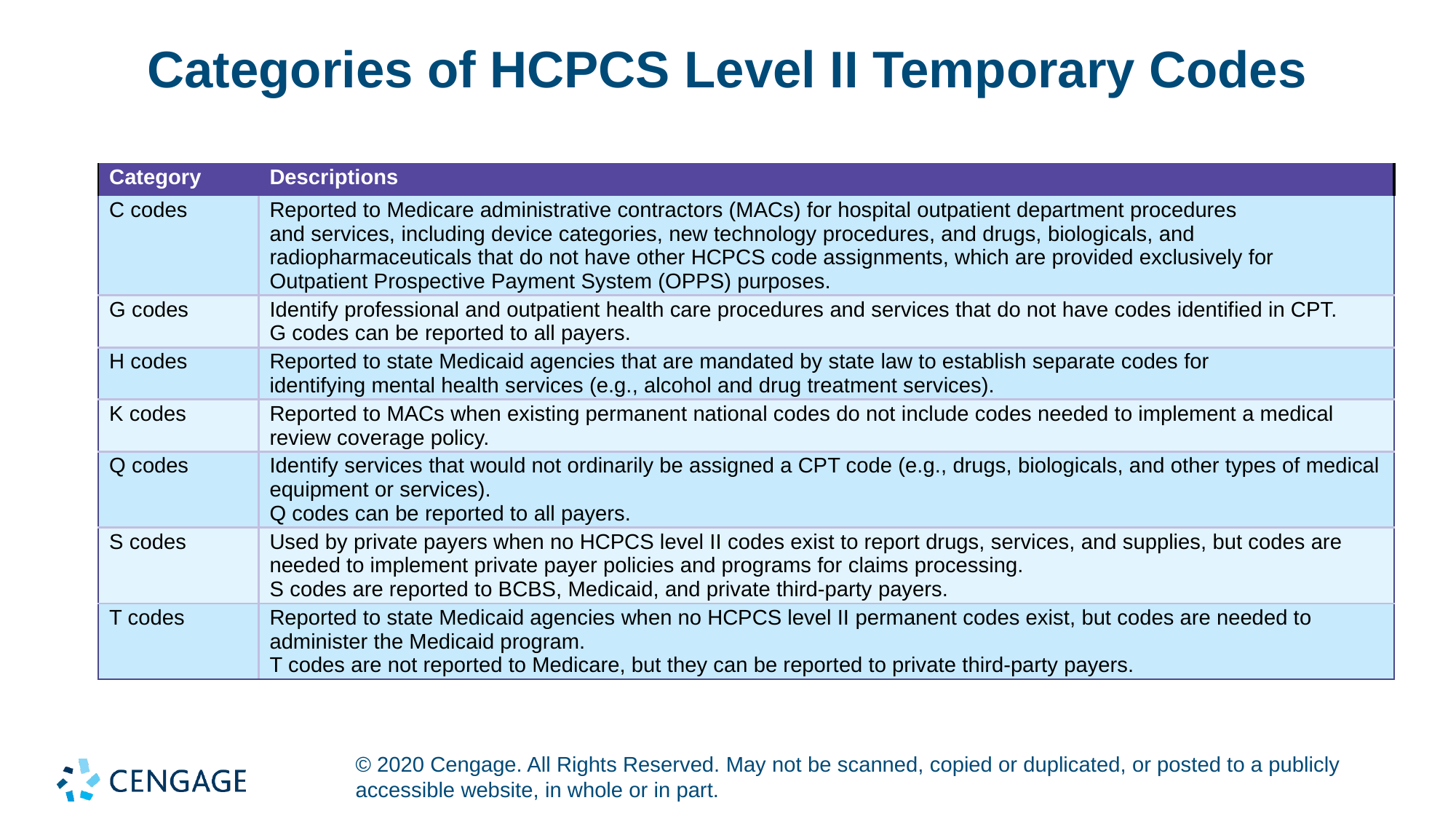

# Categories of HCPCS Level II Temporary Codes
| Category | Descriptions |
| --- | --- |
| C codes | Reported to Medicare administrative contractors (MACs) for hospital outpatient department procedures and services, including device categories, new technology procedures, and drugs, biologicals, and radiopharmaceuticals that do not have other HCPCS code assignments, which are provided exclusively for Outpatient Prospective Payment System (OPPS) purposes. |
| G codes | Identify professional and outpatient health care procedures and services that do not have codes identified in CPT. G codes can be reported to all payers. |
| H codes | Reported to state Medicaid agencies that are mandated by state law to establish separate codes for identifying mental health services (e.g., alcohol and drug treatment services). |
| K codes | Reported to MACs when existing permanent national codes do not include codes needed to implement a medical review coverage policy. |
| Q codes | Identify services that would not ordinarily be assigned a CPT code (e.g., drugs, biologicals, and other types of medical equipment or services). Q codes can be reported to all payers. |
| S codes | Used by private payers when no HCPCS level II codes exist to report drugs, services, and supplies, but codes are needed to implement private payer policies and programs for claims processing. S codes are reported to BCBS, Medicaid, and private third-party payers. |
| T codes | Reported to state Medicaid agencies when no HCPCS level II permanent codes exist, but codes are needed to administer the Medicaid program. T codes are not reported to Medicare, but they can be reported to private third-party payers. |